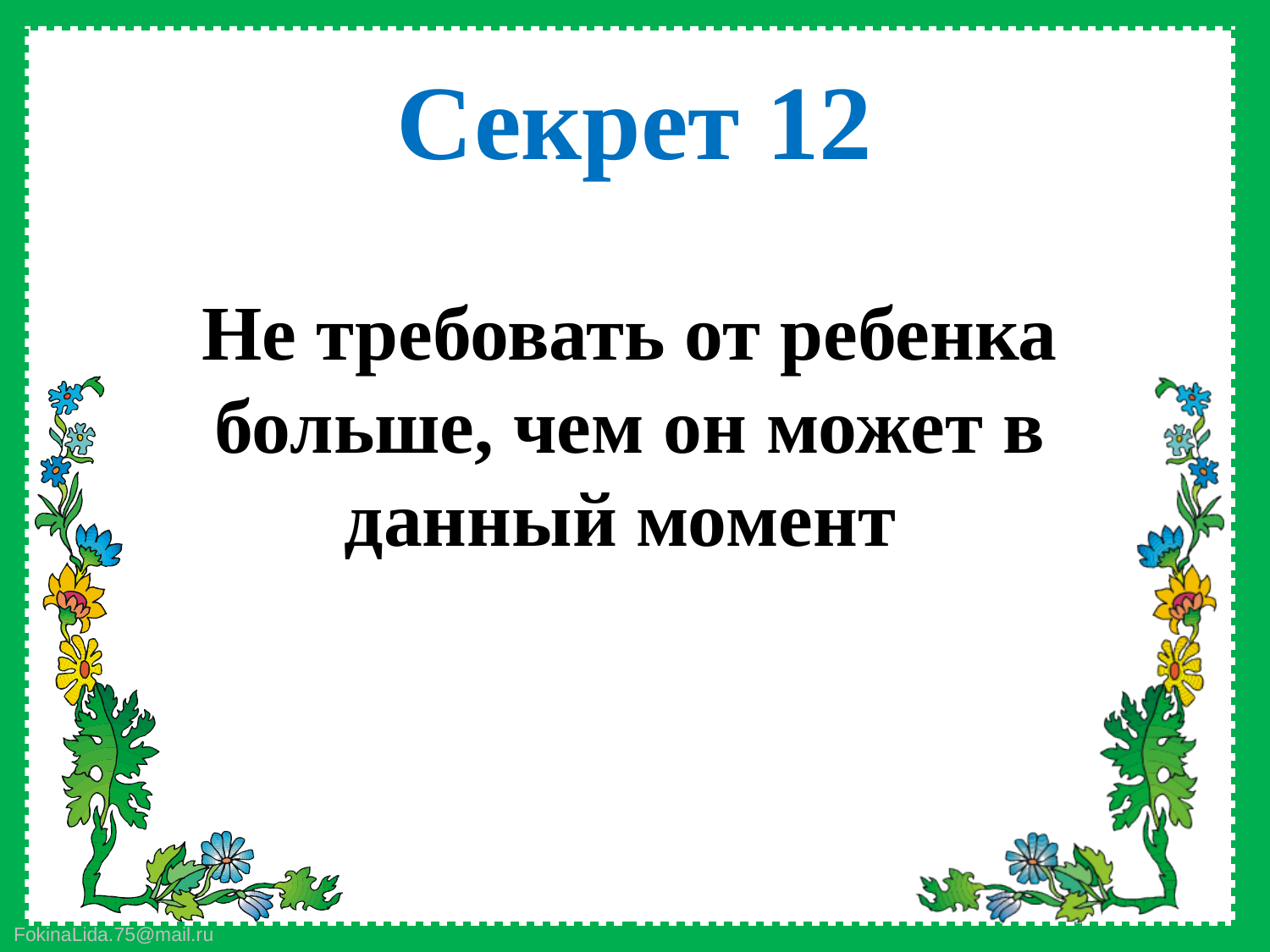

# Секрет 12
Не требовать от ребенка больше, чем он может в данный момент